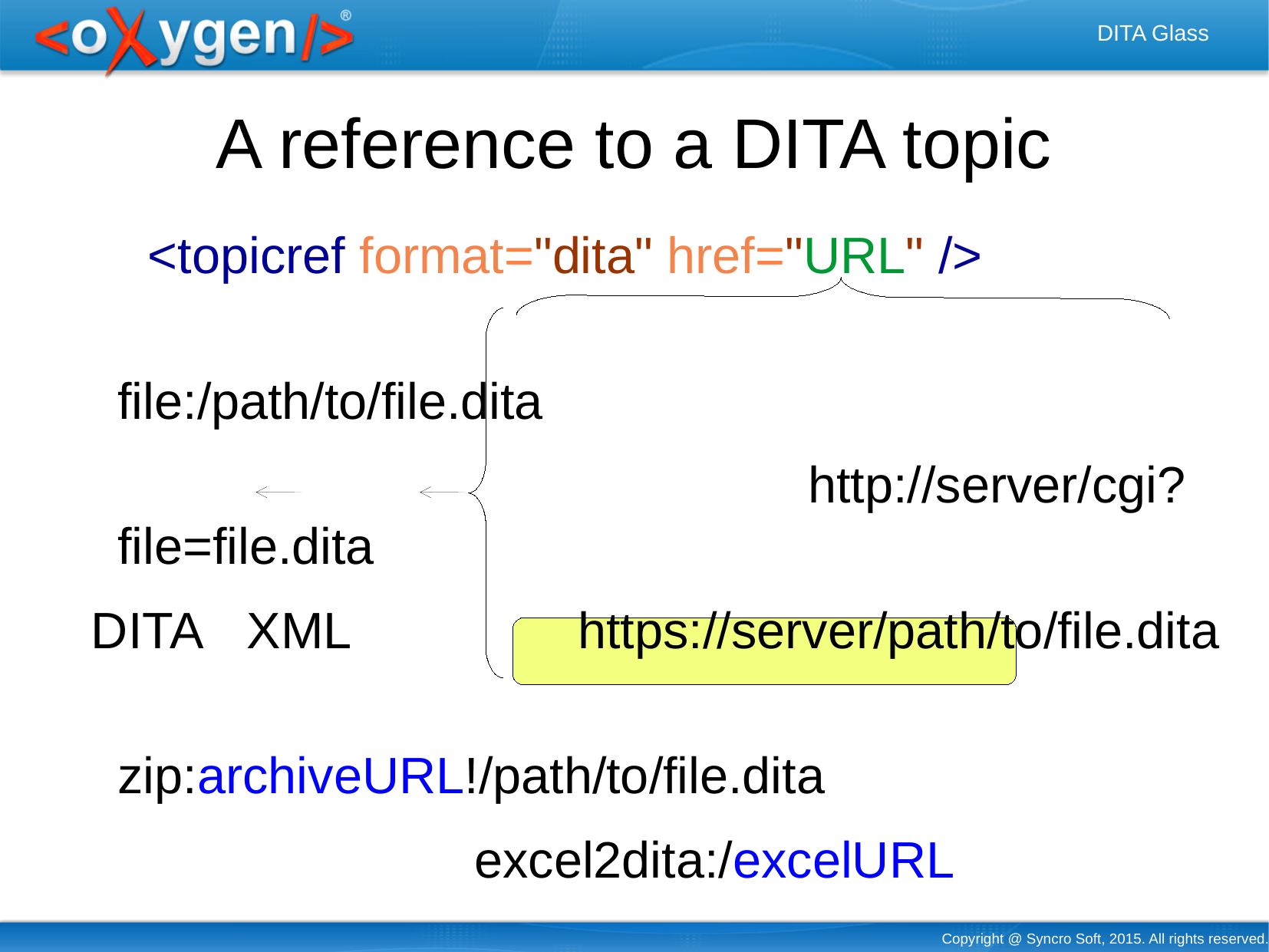

A reference to a DITA topic

     <topicref format="dita" href="URL" />
 							file:/path/to/file.dita
 							http://server/cgi?file=file.dita
 DITA	 XML		https://server/path/to/file.dita
 							zip:archiveURL!/path/to/file.dita
                            excel2dita:/excelURL